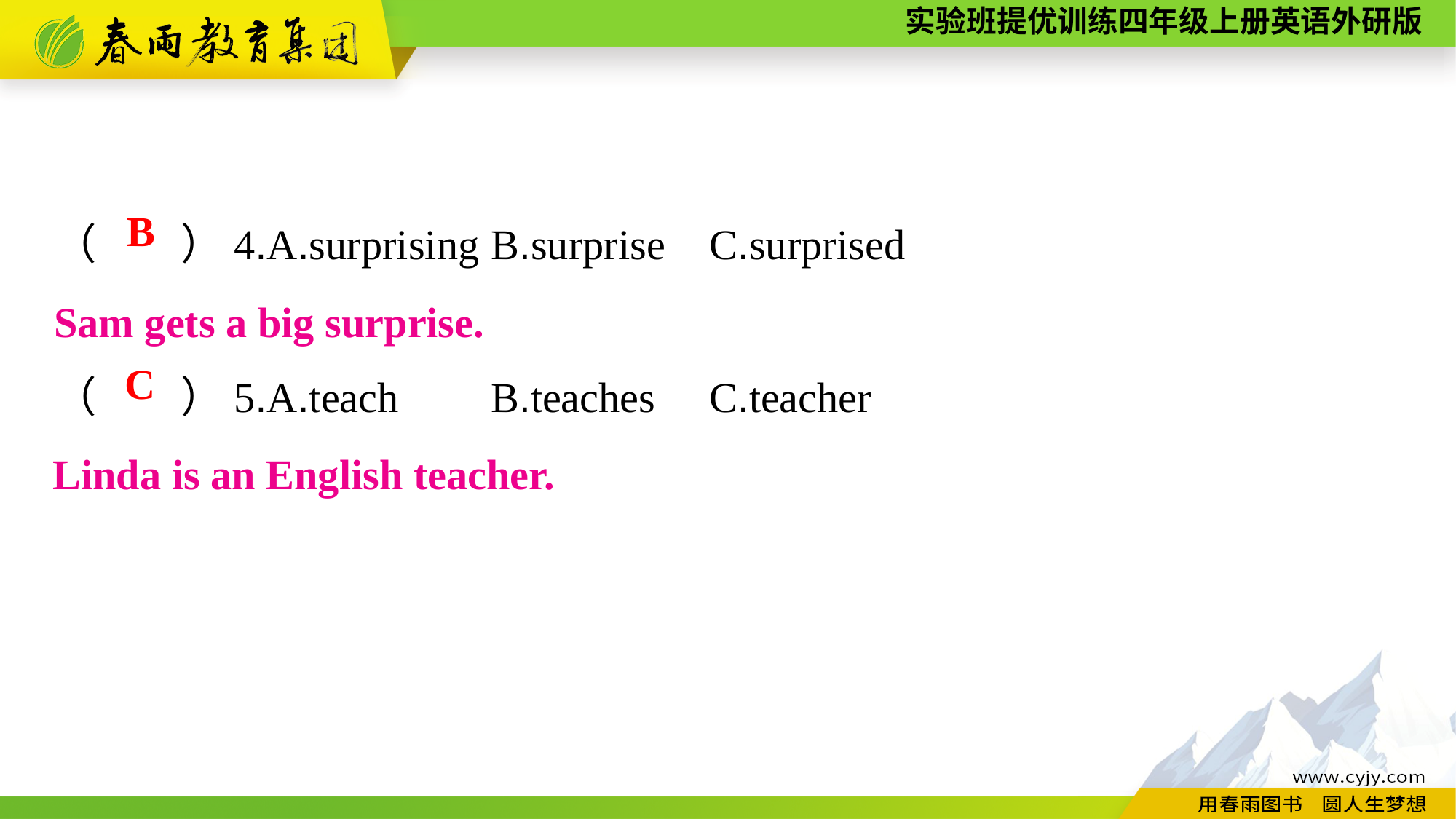

（　　）4.A.surprising	B.surprise	C.surprised

（　　）5.A.teach	B.teaches	C.teacher
B
Sam gets a big surprise.
C
Linda is an English teacher.